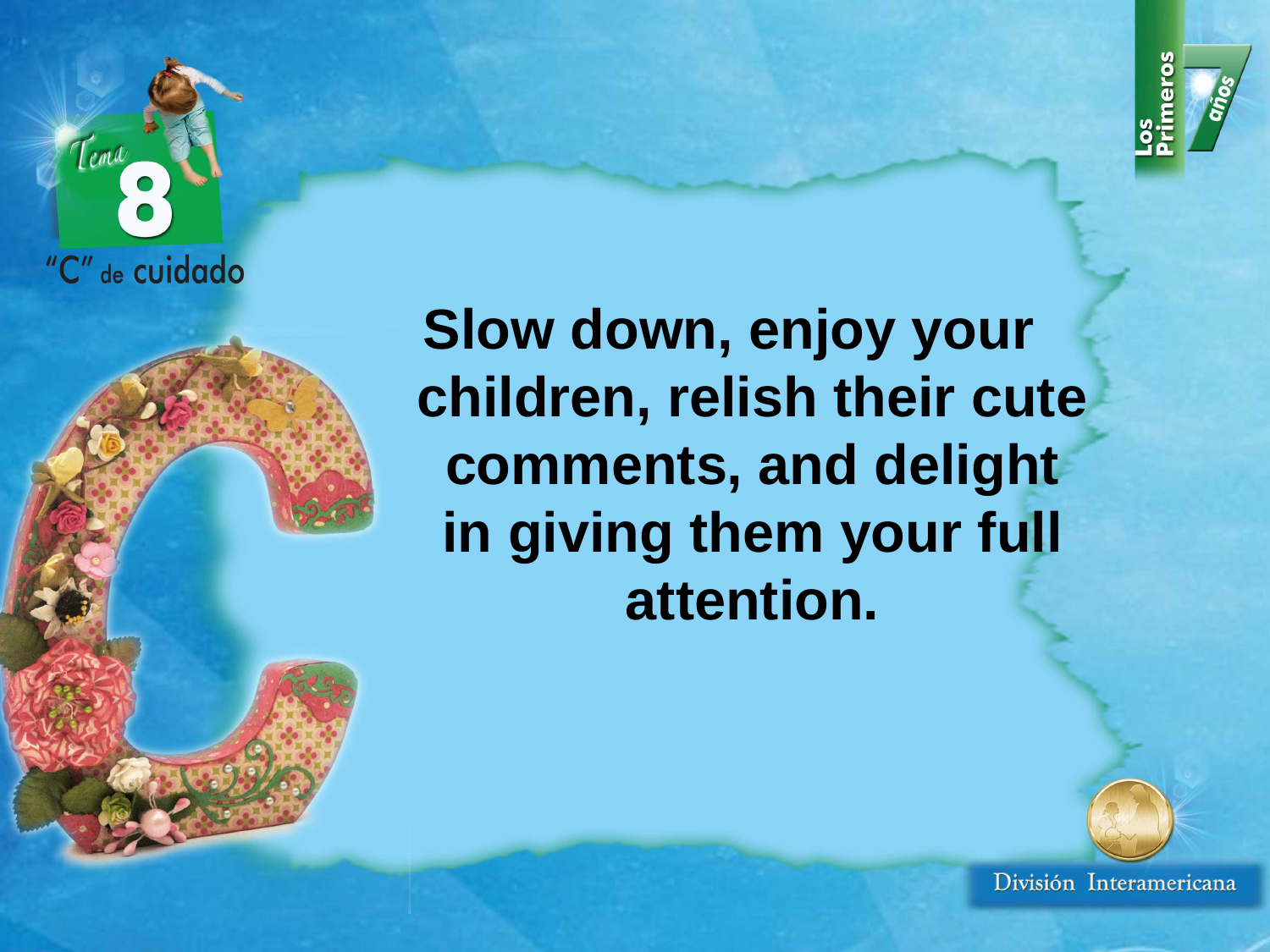

Slow down, enjoy your children, relish their cute comments, and delight in giving them your full attention.